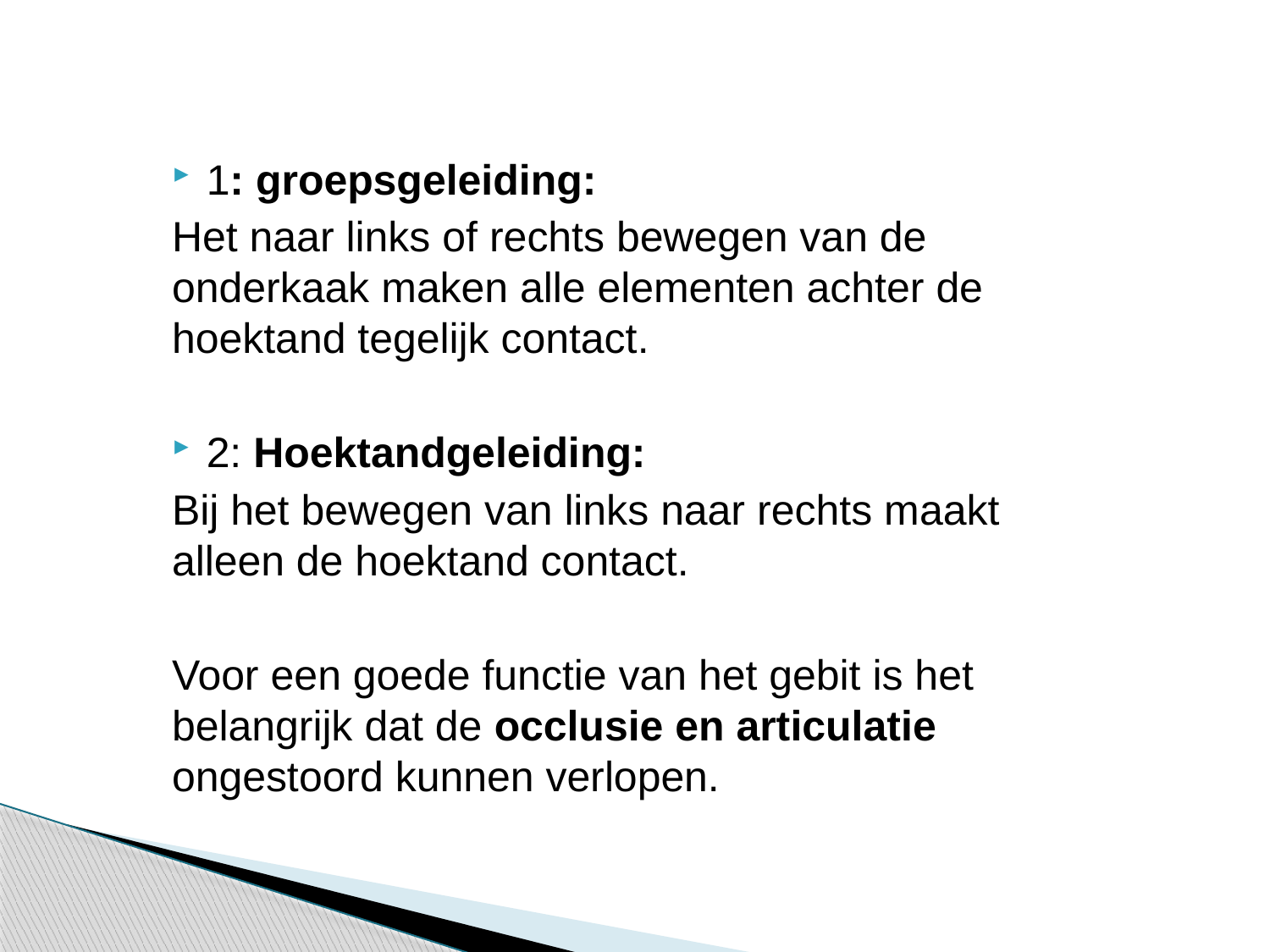

1: groepsgeleiding:
Het naar links of rechts bewegen van de onderkaak maken alle elementen achter de hoektand tegelijk contact.

2: Hoektandgeleiding:
Bij het bewegen van links naar rechts maakt alleen de hoektand contact.

Voor een goede functie van het gebit is het belangrijk dat de occlusie en articulatie ongestoord kunnen verlopen.